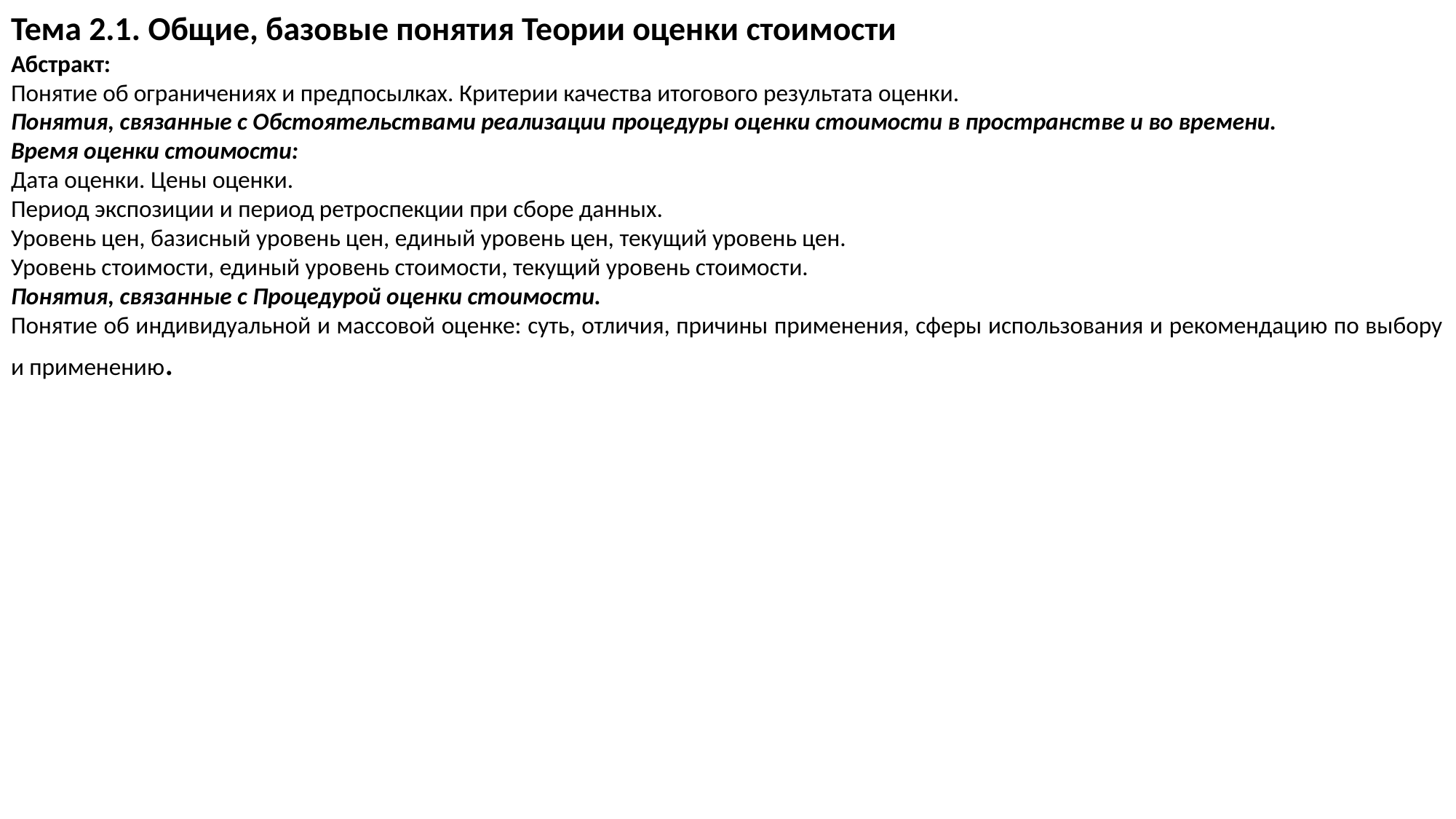

# Тема 2.1. Общие, базовые понятия Теории оценки стоимости
Абстракт:
Понятие об ограничениях и предпосылках. Критерии качества итогового результата оценки.
Понятия, связанные с Обстоятельствами реализации процедуры оценки стоимости в пространстве и во времени.
Время оценки стоимости:
Дата оценки. Цены оценки.
Период экспозиции и период ретроспекции при сборе данных.
Уровень цен, базисный уровень цен, единый уровень цен, текущий уровень цен.
Уровень стоимости, единый уровень стоимости, текущий уровень стоимости.
Понятия, связанные с Процедурой оценки стоимости.
Понятие об индивидуальной и массовой оценке: суть, отличия, причины применения, сферы использования и рекомендацию по выбору и применению.